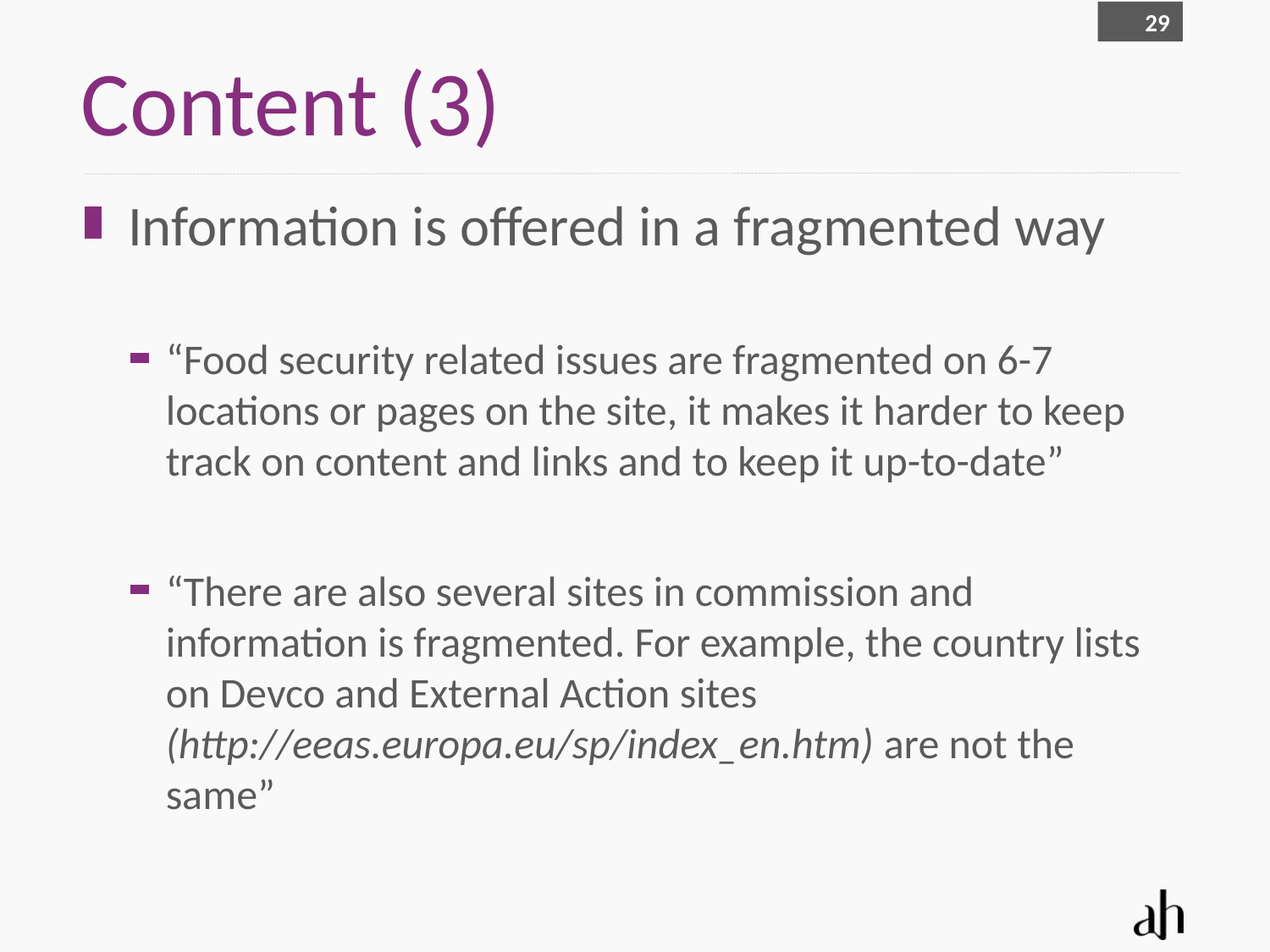

29
# Content (3)

Information is offered in a fragmented way

“Food security related issues are fragmented on 6-7 locations or pages on the site, it makes it harder to keep track on content and links and to keep it up-to-date”

“There are also several sites in commission and information is fragmented. For example, the country lists on Devco and External Action sites (http://eeas.europa.eu/sp/index_en.htm) are not the same”